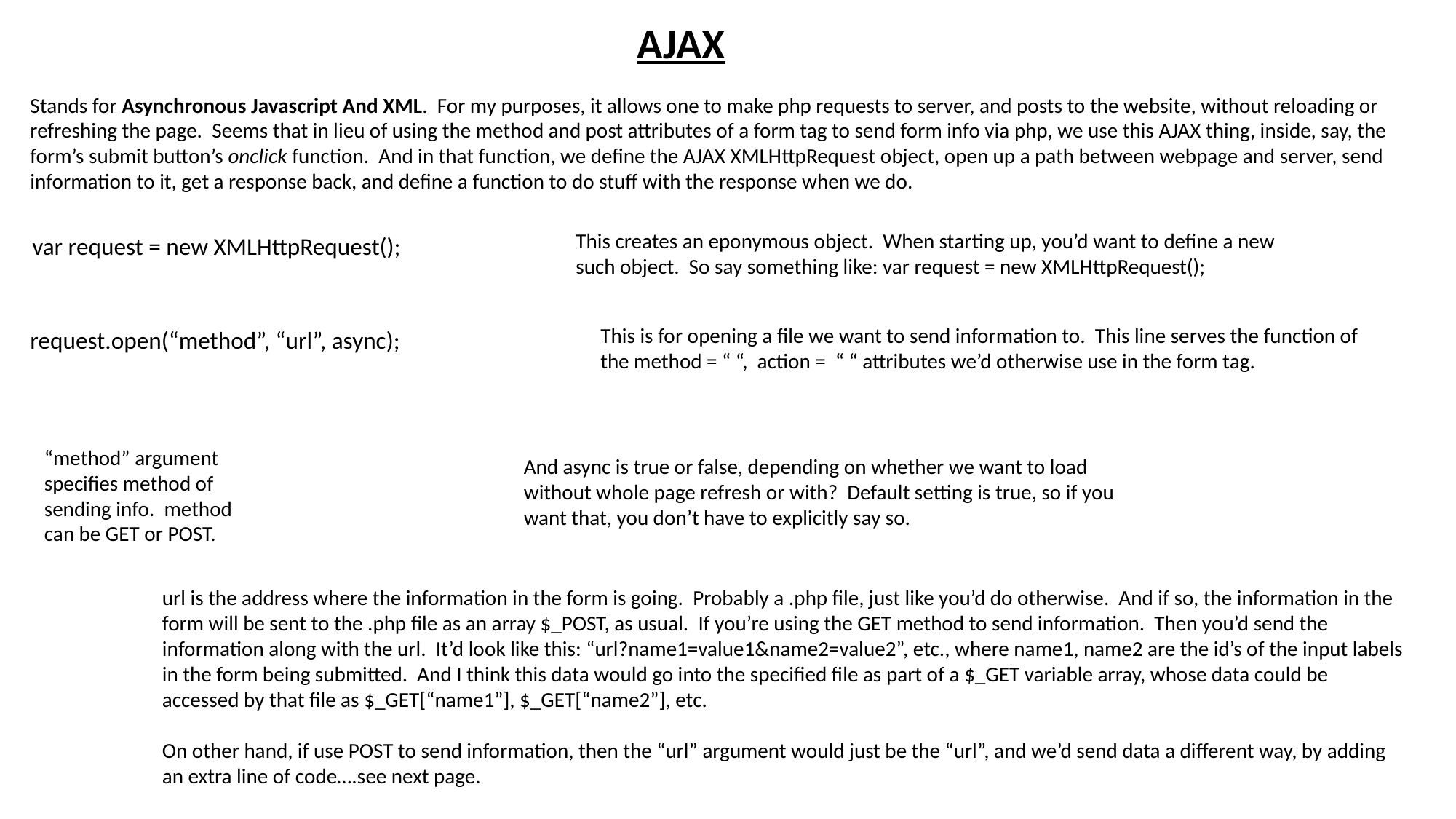

AJAX
Stands for Asynchronous Javascript And XML.  For my purposes, it allows one to make php requests to server, and posts to the website, without reloading or refreshing the page.  Seems that in lieu of using the method and post attributes of a form tag to send form info via php, we use this AJAX thing, inside, say, the form’s submit button’s onclick function.  And in that function, we define the AJAX XMLHttpRequest object, open up a path between webpage and server, send information to it, get a response back, and define a function to do stuff with the response when we do.
This creates an eponymous object.  When starting up, you’d want to define a new such object.  So say something like: var request = new XMLHttpRequest();
var request = new XMLHttpRequest();
This is for opening a file we want to send information to.  This line serves the function of the method = “ “,  action =  “ “ attributes we’d otherwise use in the form tag.
request.open(“method”, “url”, async);
“method” argument specifies method of sending info.  method can be GET or POST.
And async is true or false, depending on whether we want to load without whole page refresh or with?  Default setting is true, so if you want that, you don’t have to explicitly say so.
url is the address where the information in the form is going.  Probably a .php file, just like you’d do otherwise.  And if so, the information in the form will be sent to the .php file as an array $_POST, as usual.  If you’re using the GET method to send information.  Then you’d send the information along with the url.  It’d look like this: “url?name1=value1&name2=value2”, etc., where name1, name2 are the id’s of the input labels in the form being submitted.  And I think this data would go into the specified file as part of a $_GET variable array, whose data could be accessed by that file as $_GET[“name1”], $_GET[“name2”], etc.

On other hand, if use POST to send information, then the “url” argument would just be the “url”, and we’d send data a different way, by adding an extra line of code….see next page.